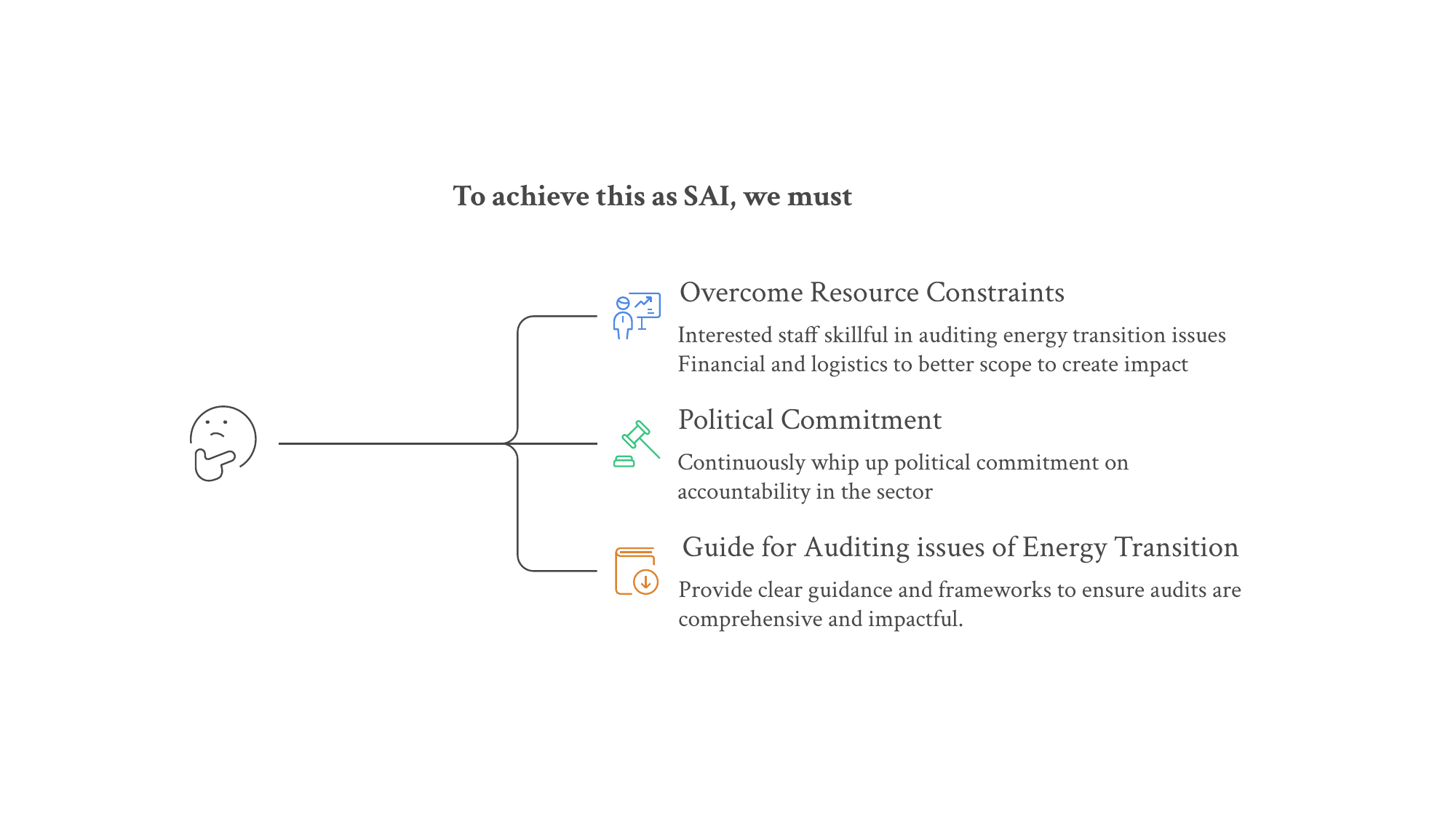

To achieve this as SAI, we must
Overcome Resource Constraints

Interested staff skillful in auditing energy transition issues
Financial and logistics to better scope to create impact
Political Commitment

Continuously whip up political commitment on
accountability in the sector
Guide for Auditing issues of Energy Transition

Provide clear guidance and frameworks to ensure audits are
comprehensive and impactful.